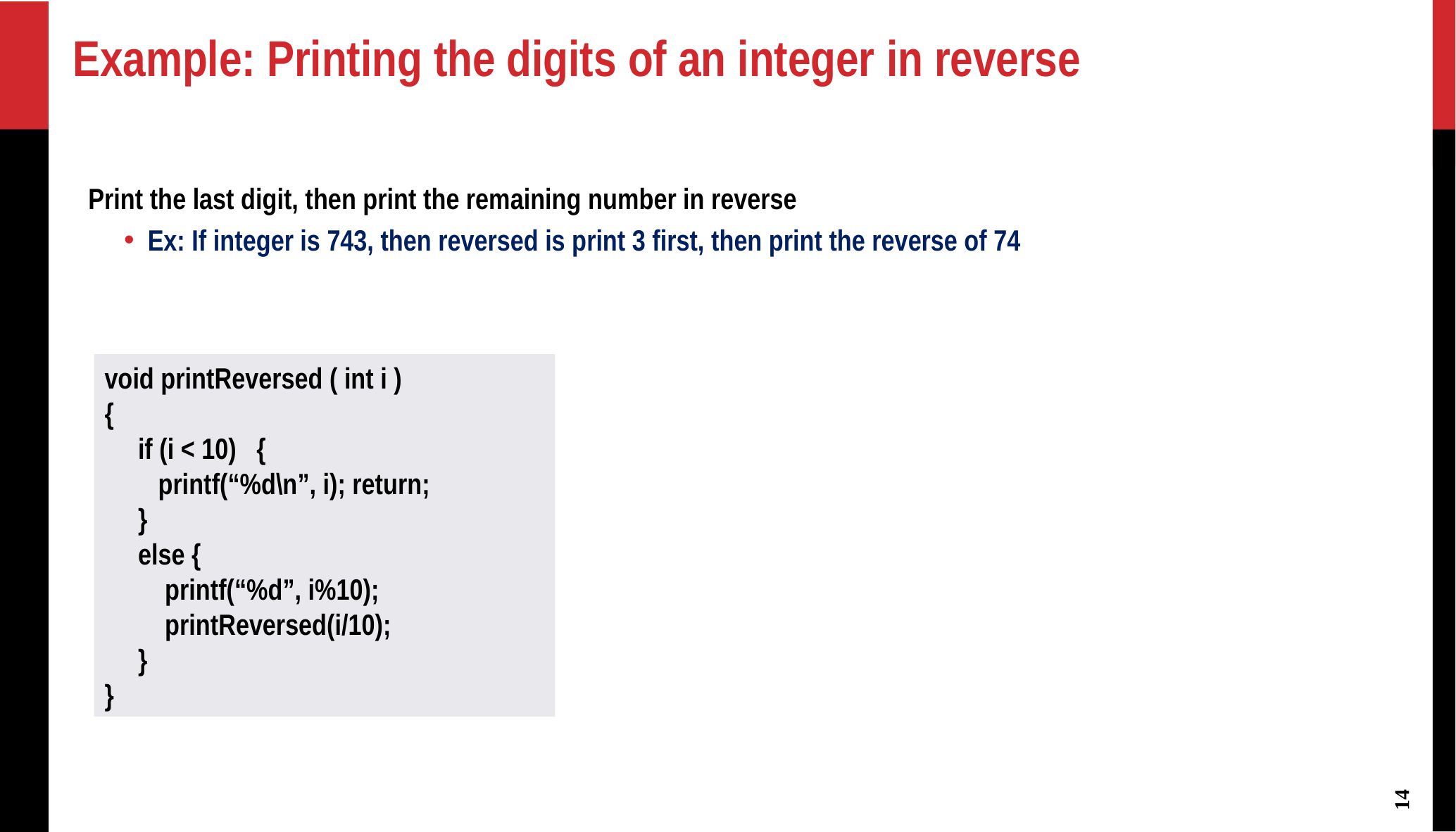

# Example: Printing the digits of an integer in reverse
Print the last digit, then print the remaining number in reverse
Ex: If integer is 743, then reversed is print 3 first, then print the reverse of 74

void printReversed ( int i )
{
     if (i < 10)   {
        printf(“%d\n”, i); return;
     }
     else {
         printf(“%d”, i%10);
         printReversed(i/10);
     }
}
14